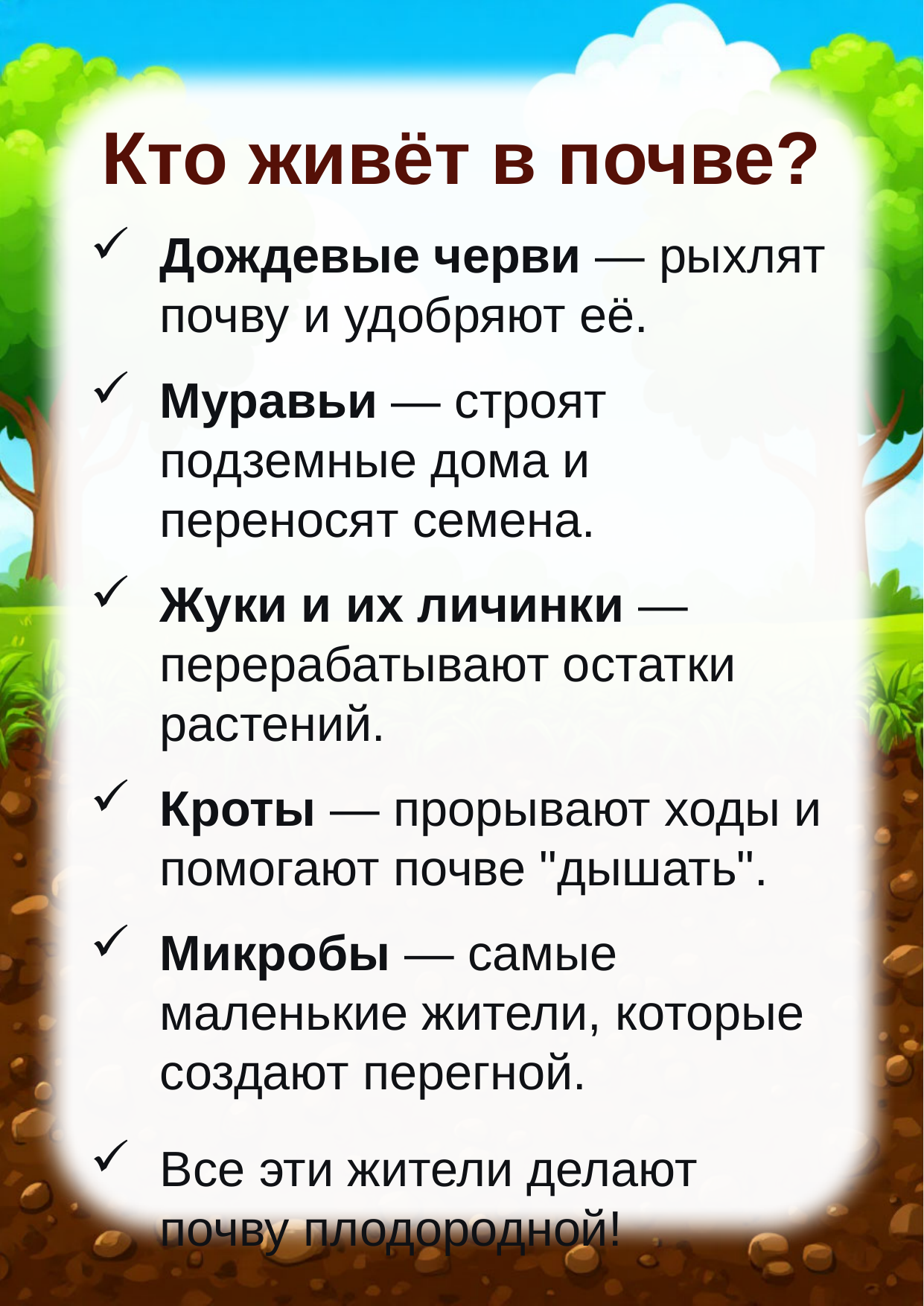

Кто живёт в почве?
Дождевые черви — рыхлят почву и удобряют её.
Муравьи — строят подземные дома и переносят семена.
Жуки и их личинки — перерабатывают остатки растений.
Кроты — прорывают ходы и помогают почве "дышать".
Микробы — самые маленькие жители, которые создают перегной.
Все эти жители делают почву плодородной!